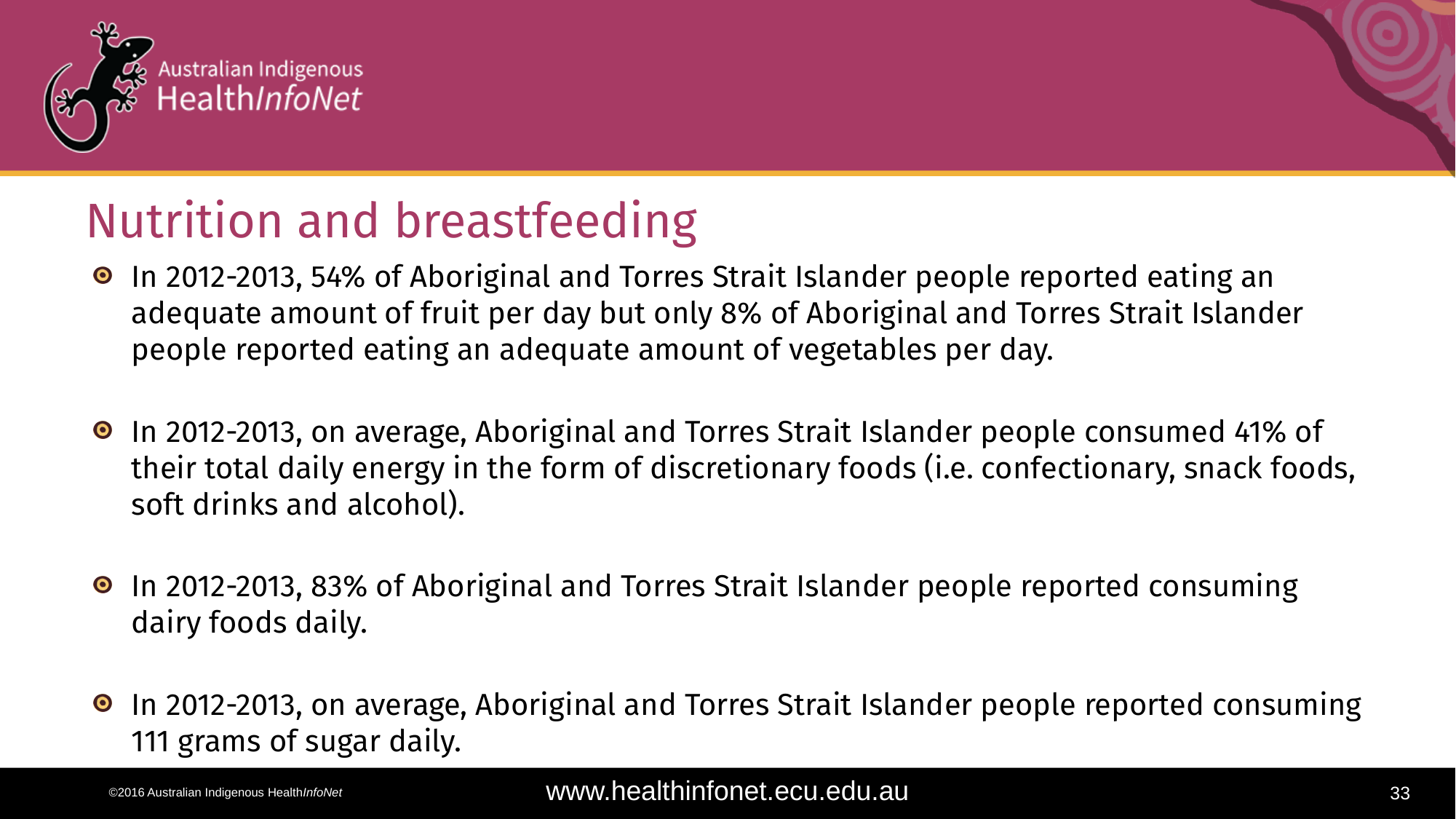

# Nutrition and breastfeeding
In 2012-2013, 54% of Aboriginal and Torres Strait Islander people reported eating an adequate amount of fruit per day but only 8% of Aboriginal and Torres Strait Islander people reported eating an adequate amount of vegetables per day.
In 2012-2013, on average, Aboriginal and Torres Strait Islander people consumed 41% of their total daily energy in the form of discretionary foods (i.e. confectionary, snack foods, soft drinks and alcohol).
In 2012-2013, 83% of Aboriginal and Torres Strait Islander people reported consuming dairy foods daily.
In 2012-2013, on average, Aboriginal and Torres Strait Islander people reported consuming 111 grams of sugar daily.